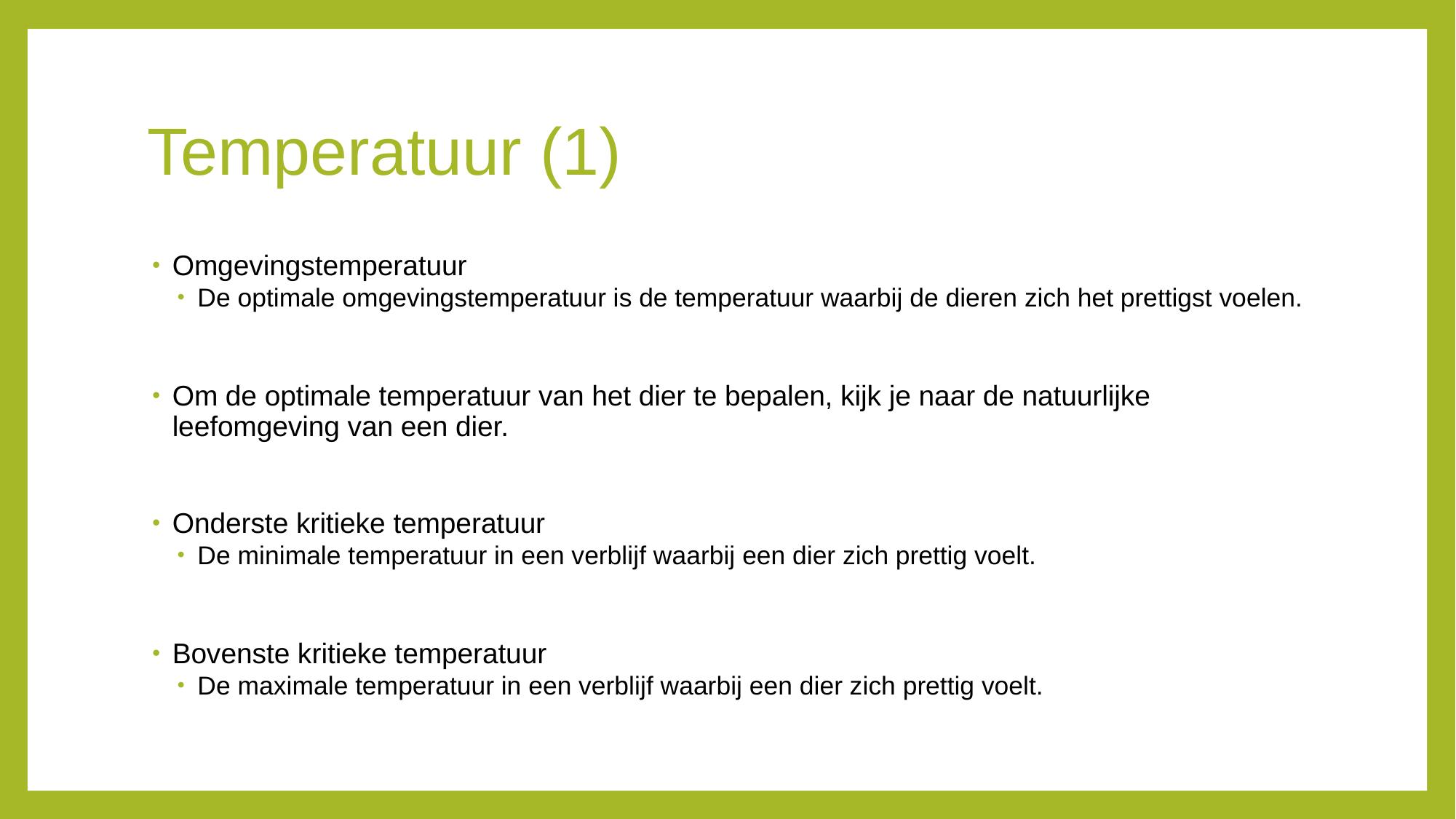

# Temperatuur (1)
Omgevingstemperatuur
De optimale omgevingstemperatuur is de temperatuur waarbij de dieren zich het prettigst voelen.

Om de optimale temperatuur van het dier te bepalen, kijk je naar de natuurlijke leefomgeving van een dier.

Onderste kritieke temperatuur
De minimale temperatuur in een verblijf waarbij een dier zich prettig voelt.

Bovenste kritieke temperatuur
De maximale temperatuur in een verblijf waarbij een dier zich prettig voelt.